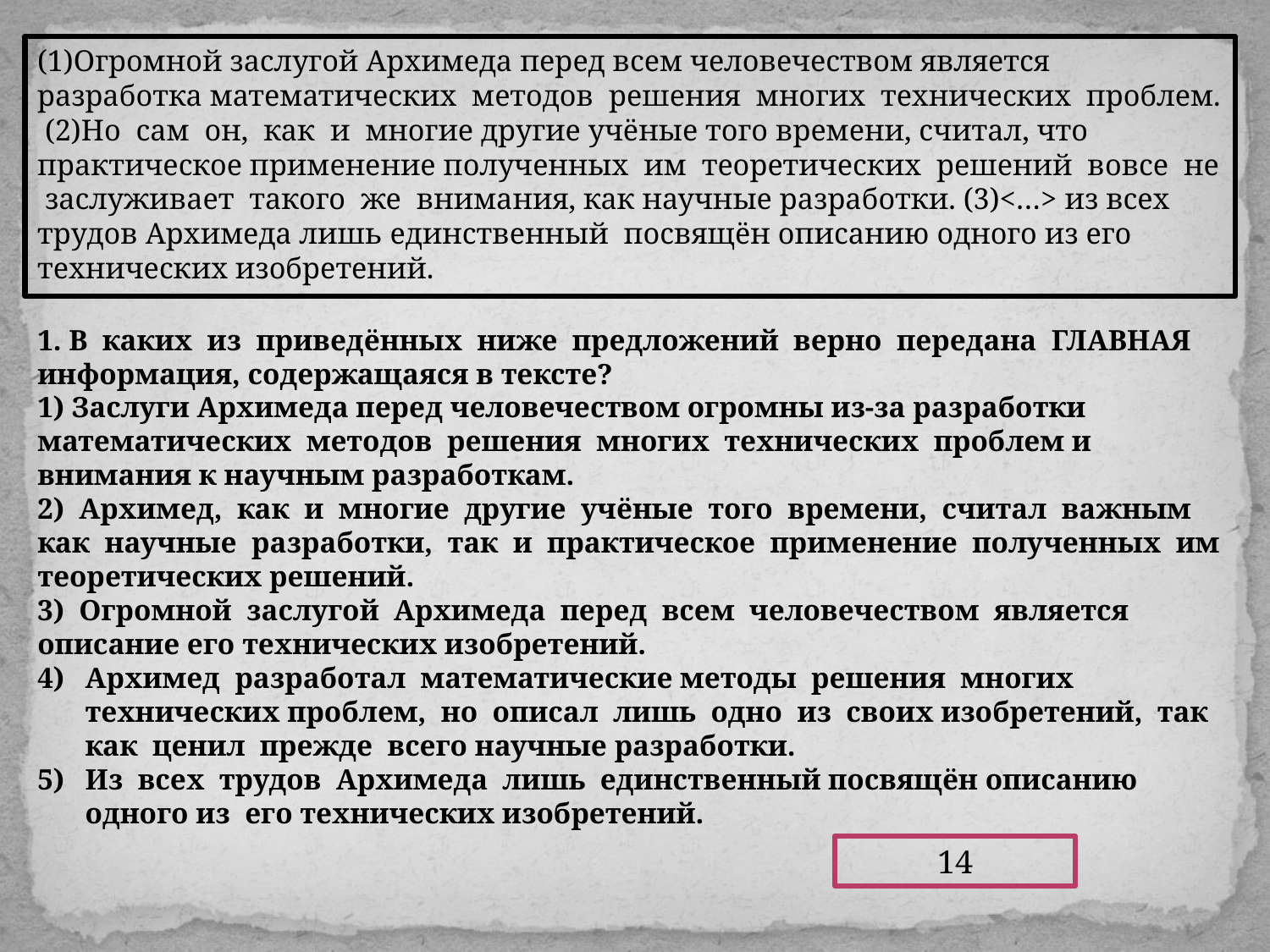

(1)Огромной заслугой Архимеда перед всем человечеством является разработка математических  методов  решения  многих  технических  проблем.  (2)Но  сам  он,  как  и  многие другие учёные того времени, считал, что практическое применение полученных  им  теоретических  решений  вовсе  не  заслуживает  такого  же  внимания, как научные разработки. (3)<…> из всех трудов Архимеда лишь единственный  посвящён описанию одного из его технических изобретений.
1. В  каких  из  приведённых  ниже  предложений  верно  передана  ГЛАВНАЯ
информация, содержащаяся в тексте?
1) Заслуги Архимеда перед человечеством огромны из-за разработки математических  методов  решения  многих  технических  проблем и  внимания к научным разработкам.
2)  Архимед,  как  и  многие  другие  учёные  того  времени,  считал  важным  как  научные  разработки,  так  и  практическое  применение  полученных  им  теоретических решений.
3)  Огромной  заслугой  Архимеда  перед  всем  человечеством  является  описание его технических изобретений.
Архимед  разработал  математические методы  решения  многих  технических проблем,  но  описал  лишь  одно  из  своих изобретений,  так  как  ценил  прежде  всего научные разработки.
Из  всех  трудов  Архимеда  лишь  единственный посвящён описанию одного из  его технических изобретений.

14